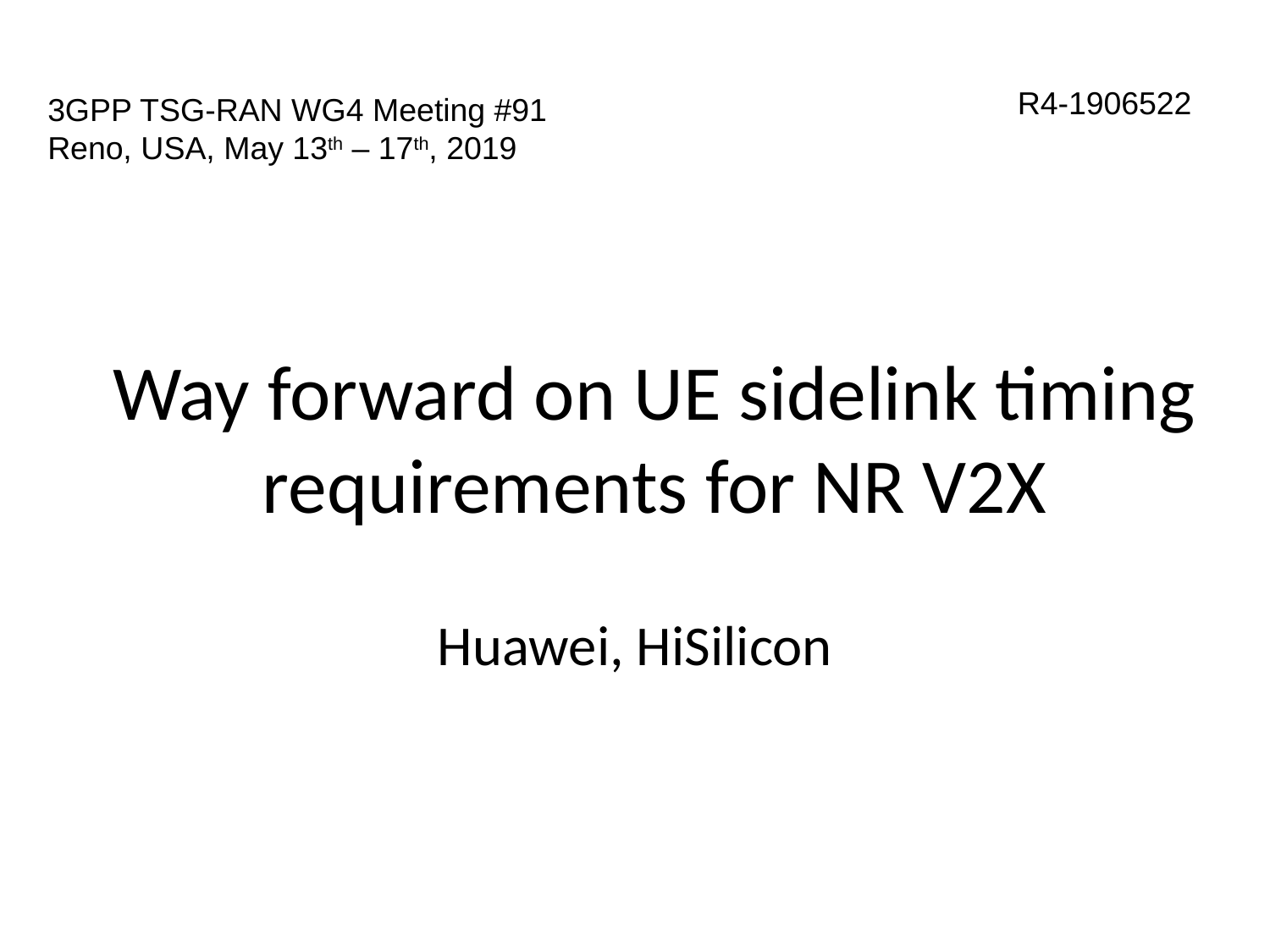

# 3GPP TSG-RAN WG4 Meeting #91 Reno, USA, May 13th – 17th, 2019
R4-1906522
Way forward on UE sidelink timing requirements for NR V2X
Huawei, HiSilicon